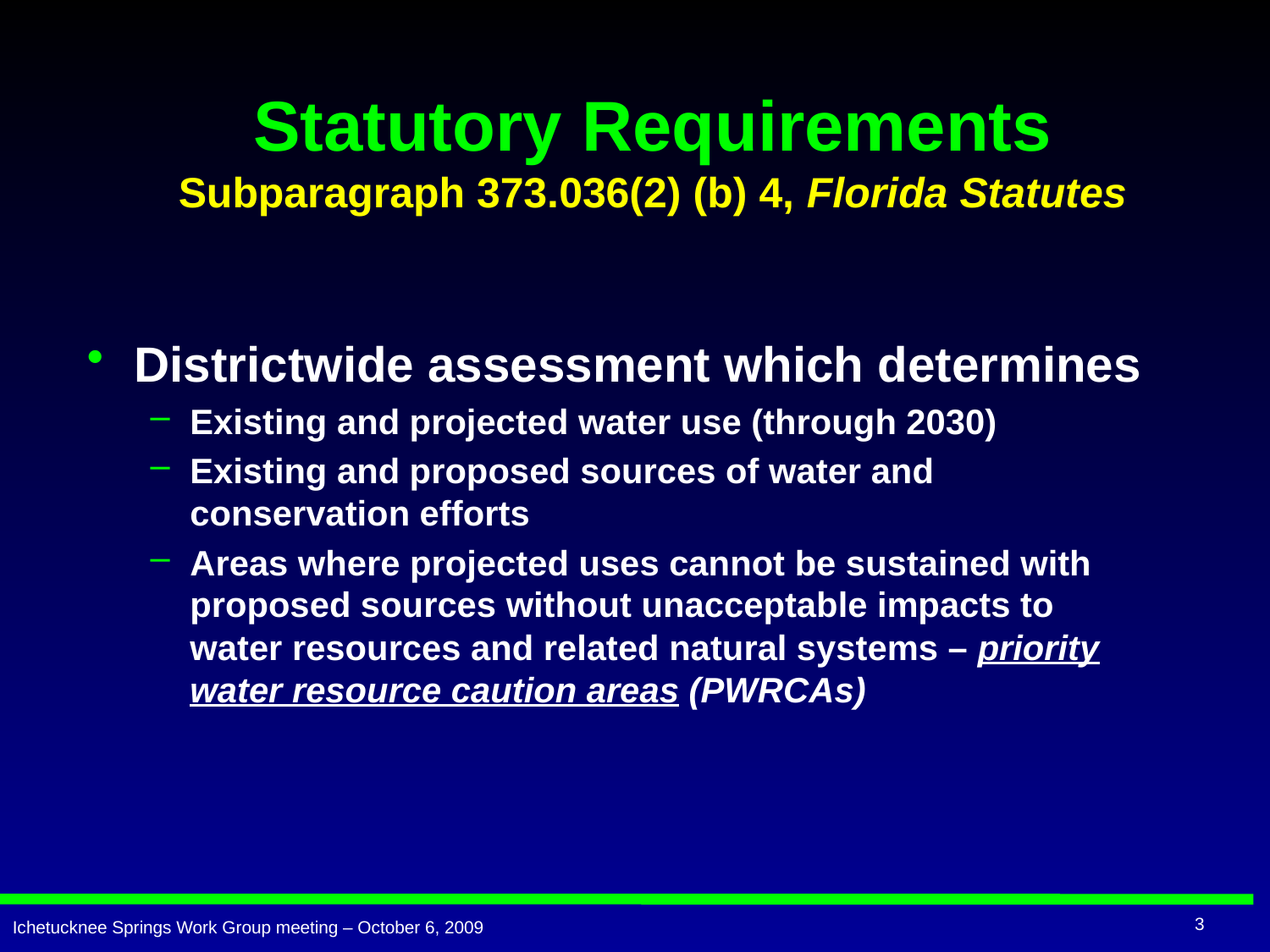

# Statutory Requirements Subparagraph 373.036(2) (b) 4, Florida Statutes
Districtwide assessment which determines
Existing and projected water use (through 2030)
Existing and proposed sources of water and conservation efforts
Areas where projected uses cannot be sustained with proposed sources without unacceptable impacts to water resources and related natural systems – priority water resource caution areas (PWRCAs)

3
Ichetucknee Springs Work Group meeting – October 6, 2009